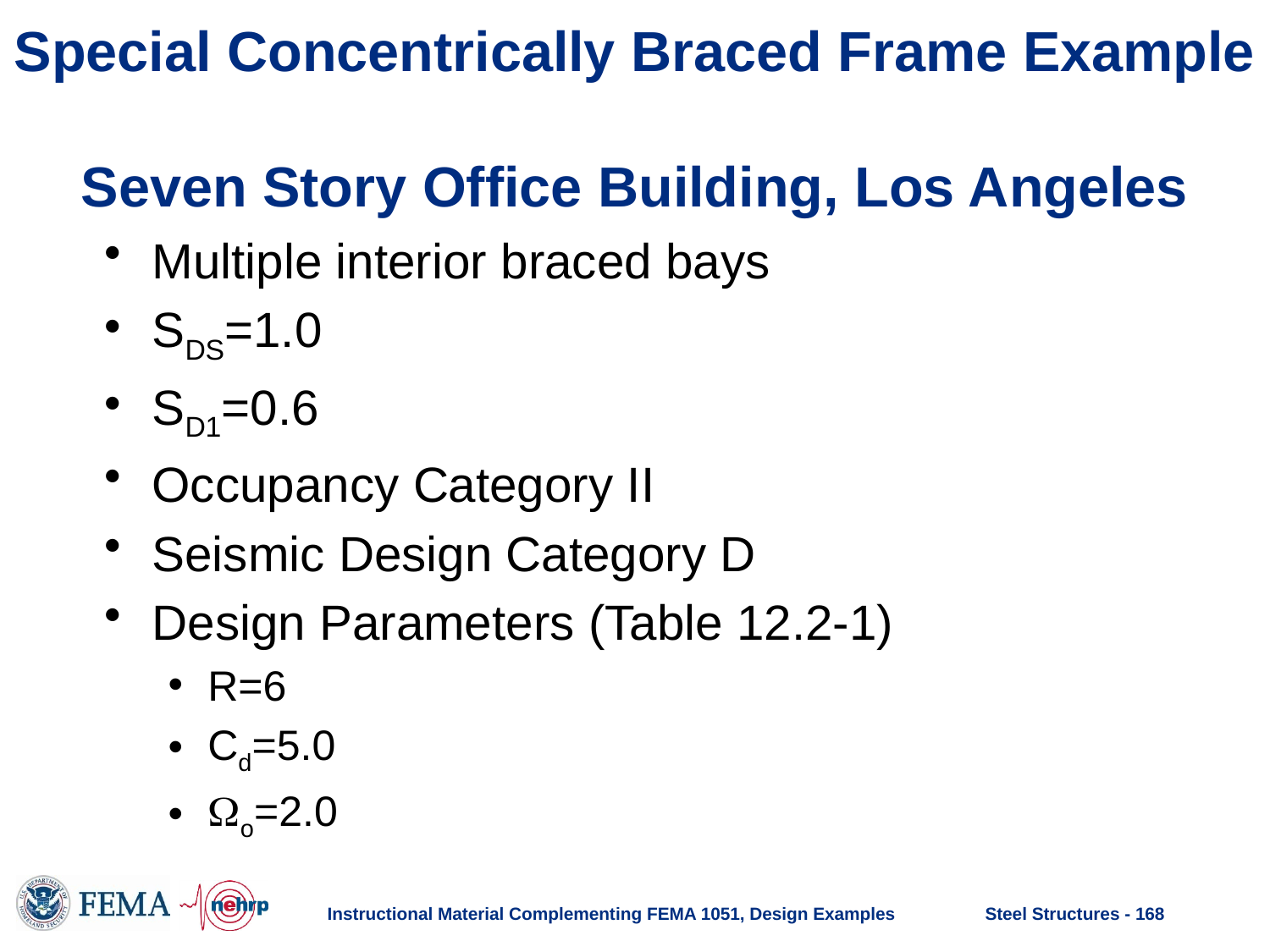

# Special Concentrically Braced Frame Example Seven Story Office Building, Los Angeles
Multiple interior braced bays
SDS=1.0
SD1=0.6
Occupancy Category II
Seismic Design Category D
Design Parameters (Table 12.2-1)
R=6
Cd=5.0
Ωo=2.0
Instructional Material Complementing FEMA 1051, Design Examples
Steel Structures - 168